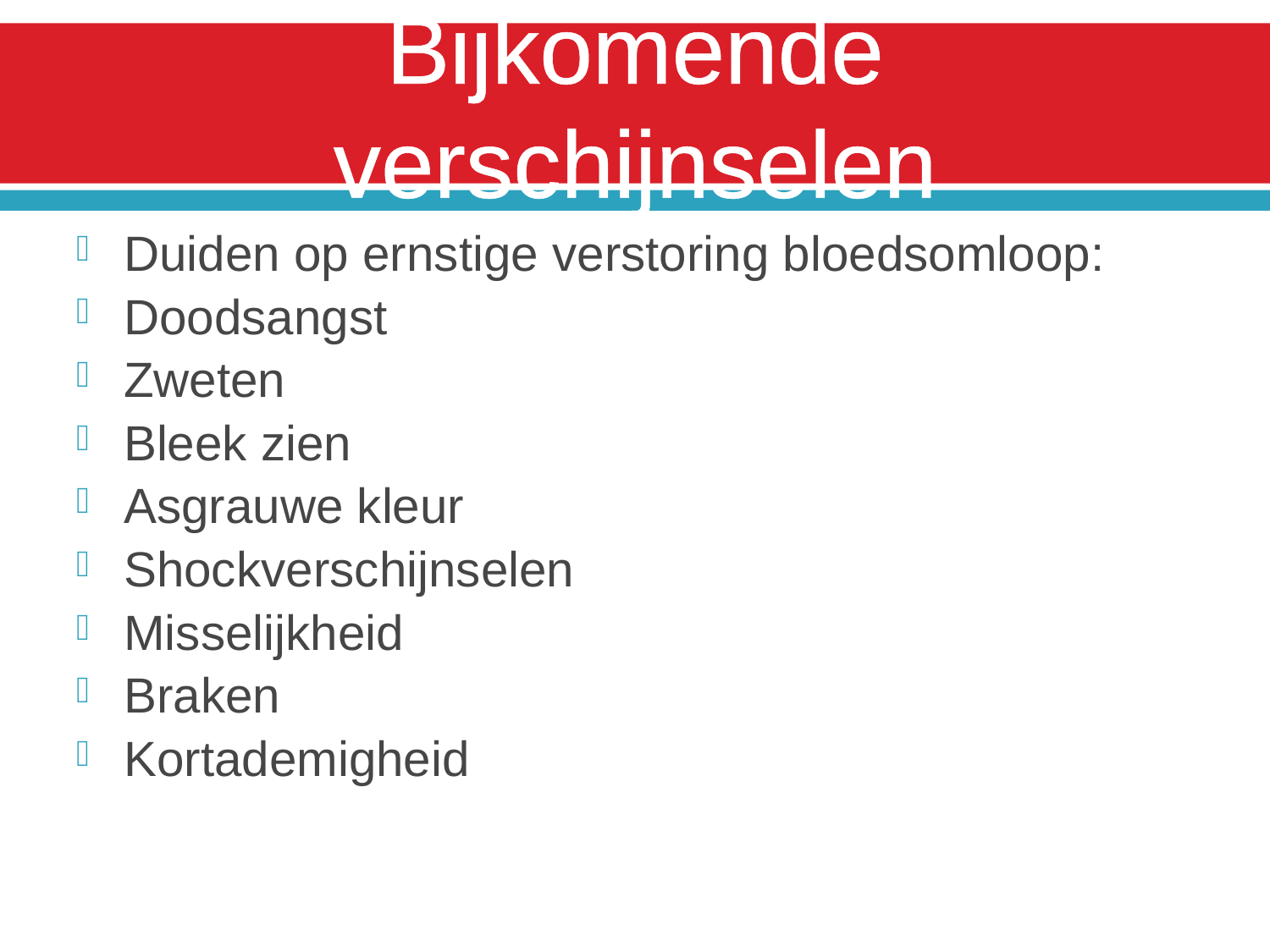

# Bijkomende verschijnselen
Duiden op ernstige verstoring bloedsomloop:
Doodsangst
Zweten
Bleek zien
Asgrauwe kleur
Shockverschijnselen
Misselijkheid
Braken
Kortademigheid